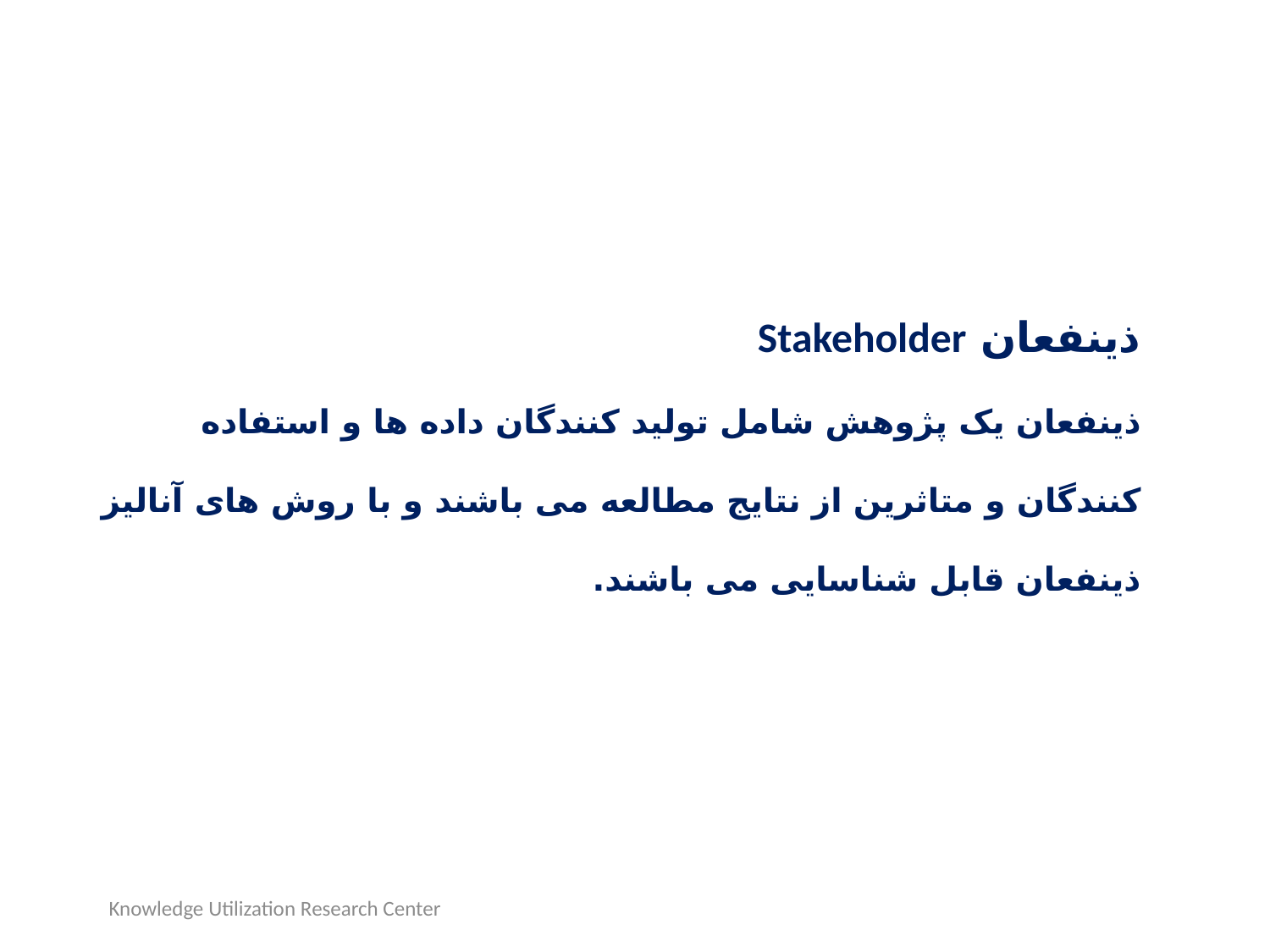

# ذینفعان Stakeholder ذینفعان یک پژوهش شامل تولید کنندگان داده ها و استفاده کنندگان و متاثرین از نتایج مطالعه می باشند و با روش های آنالیز ذینفعان قابل شناسایی می باشند.

Knowledge Utilization Research Center